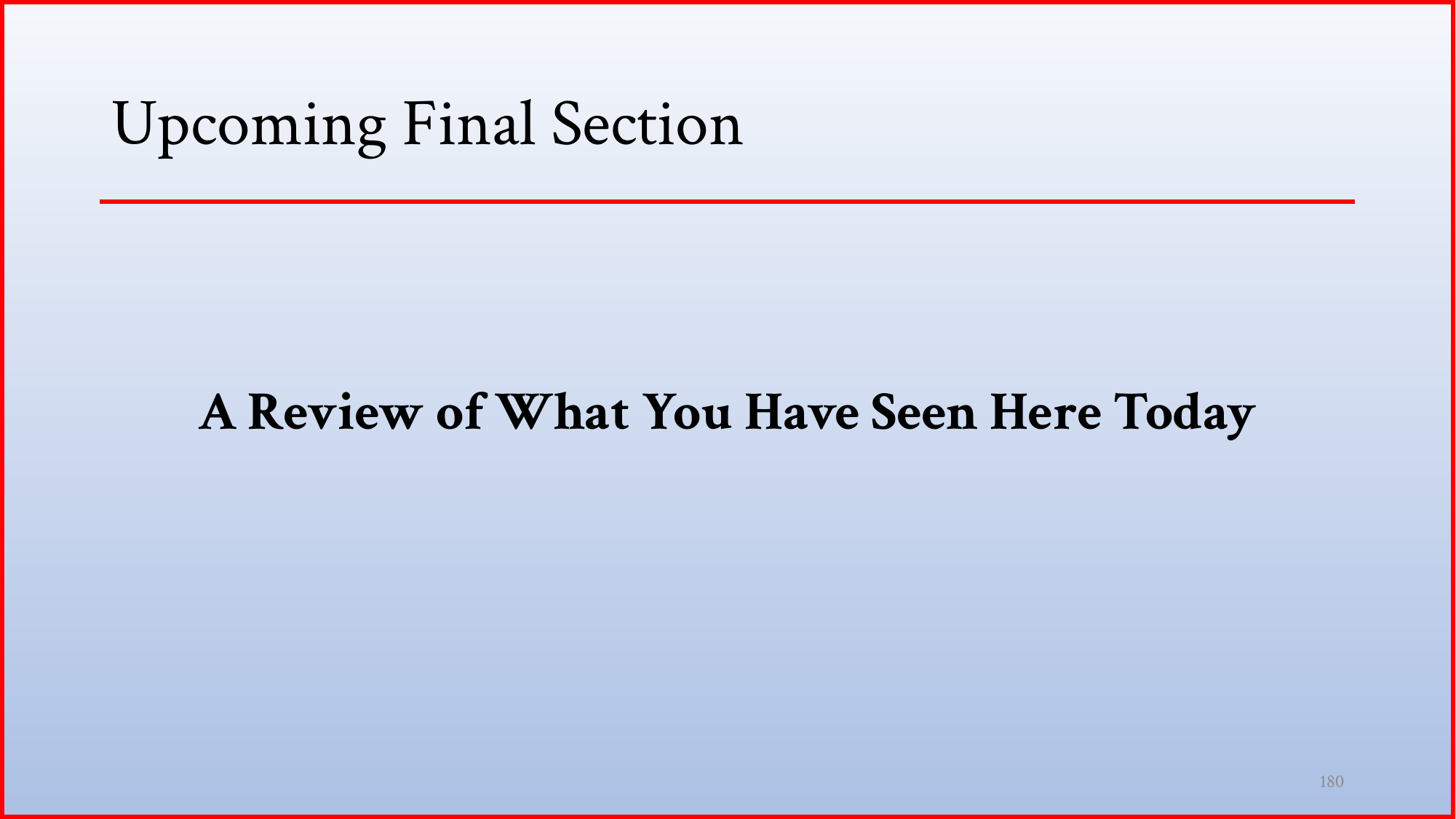

# Upcoming Final Section
A Review of What You Have Seen Here Today
180